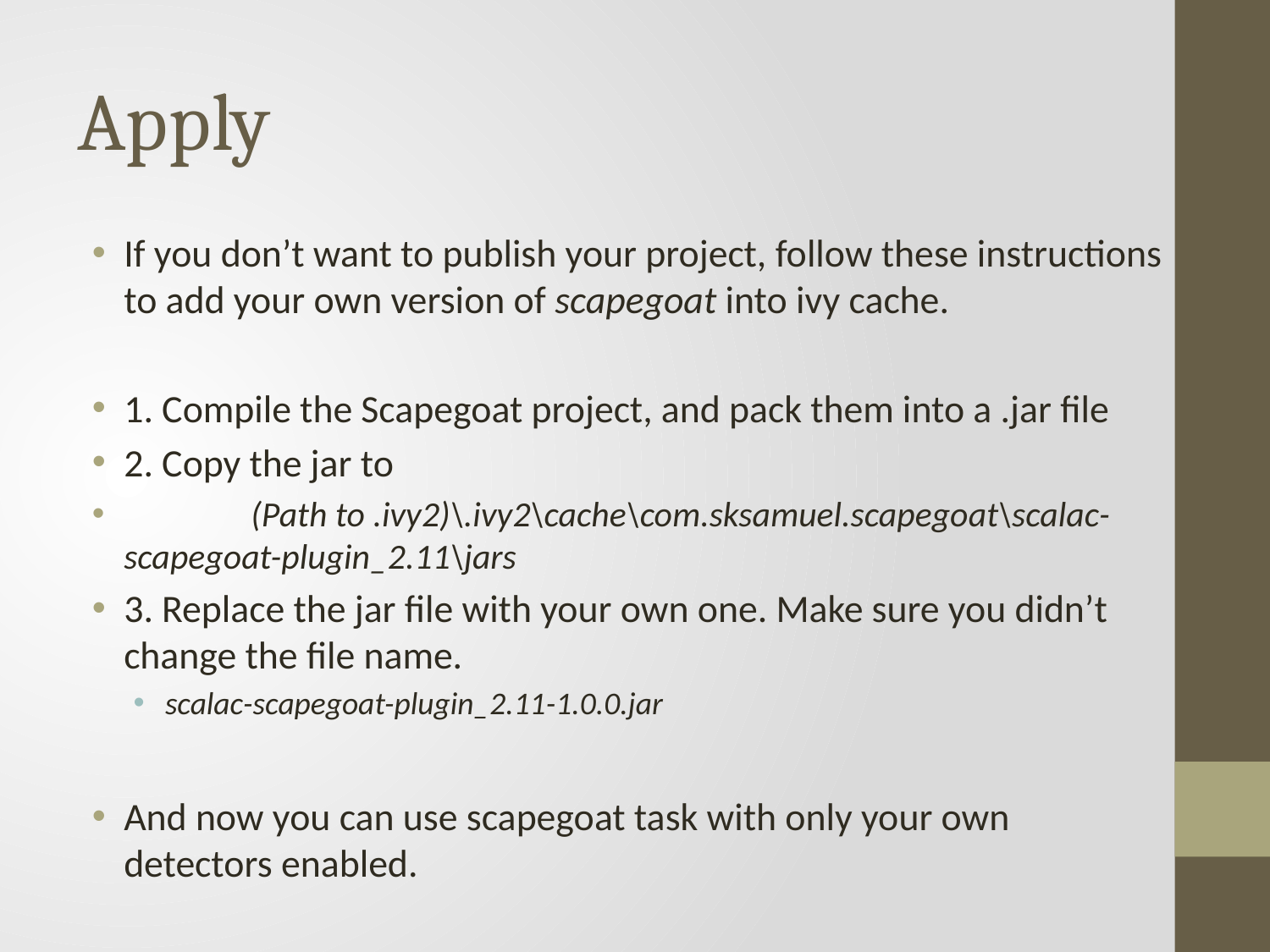

# Apply
If you don’t want to publish your project, follow these instructions to add your own version of scapegoat into ivy cache.

1. Compile the Scapegoat project, and pack them into a .jar file
2. Copy the jar to
 	(Path to .ivy2)\.ivy2\cache\com.sksamuel.scapegoat\scalac-scapegoat-plugin_2.11\jars
3. Replace the jar file with your own one. Make sure you didn’t change the file name.
scalac-scapegoat-plugin_2.11-1.0.0.jar

And now you can use scapegoat task with only your own detectors enabled.